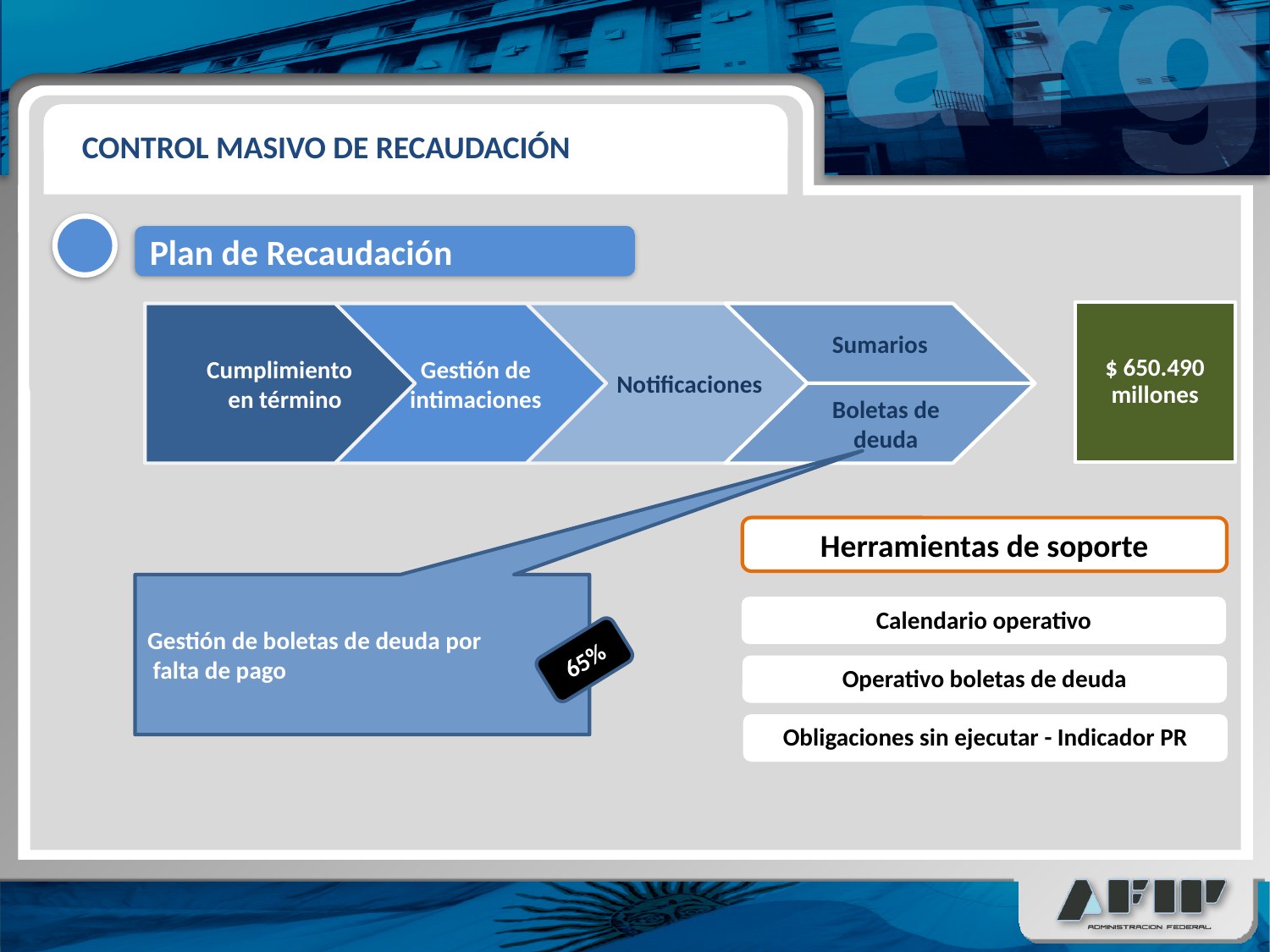

CONTROL MASIVO DE RECAUDACIÓN

Plan de Recaudación
$ 650.490 millones
Cumplimiento   en término
Gestión de intimaciones
     Notificaciones
Sumarios
Boletas de deuda
Herramientas de soporte

Gestión de boletas de deuda por
 falta de pago
Calendario operativo

65%
Operativo boletas de deuda

Obligaciones sin ejecutar - Indicador PR